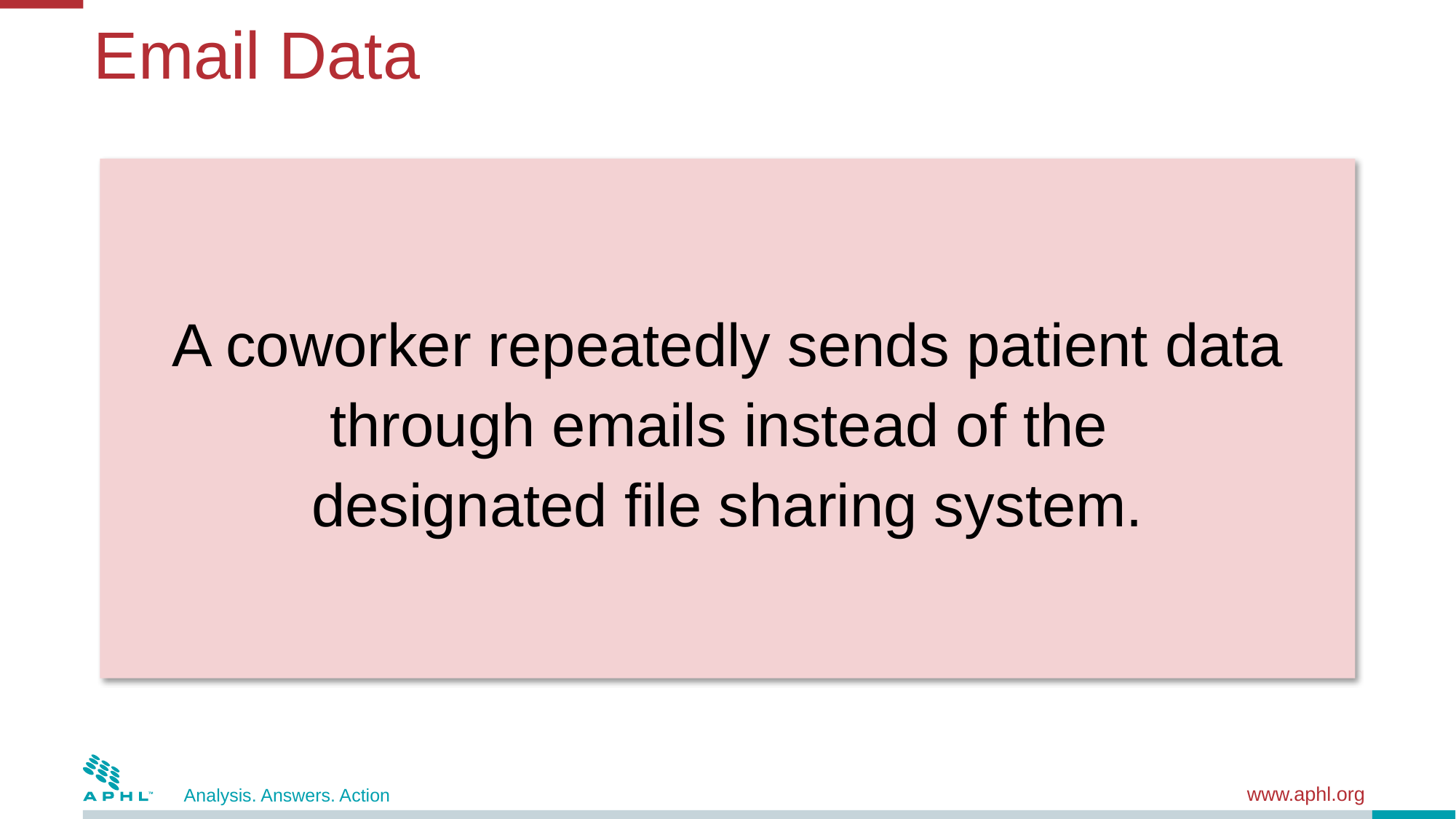

# Email Data
A coworker repeatedly sends patient data through emails instead of the
designated file sharing system.